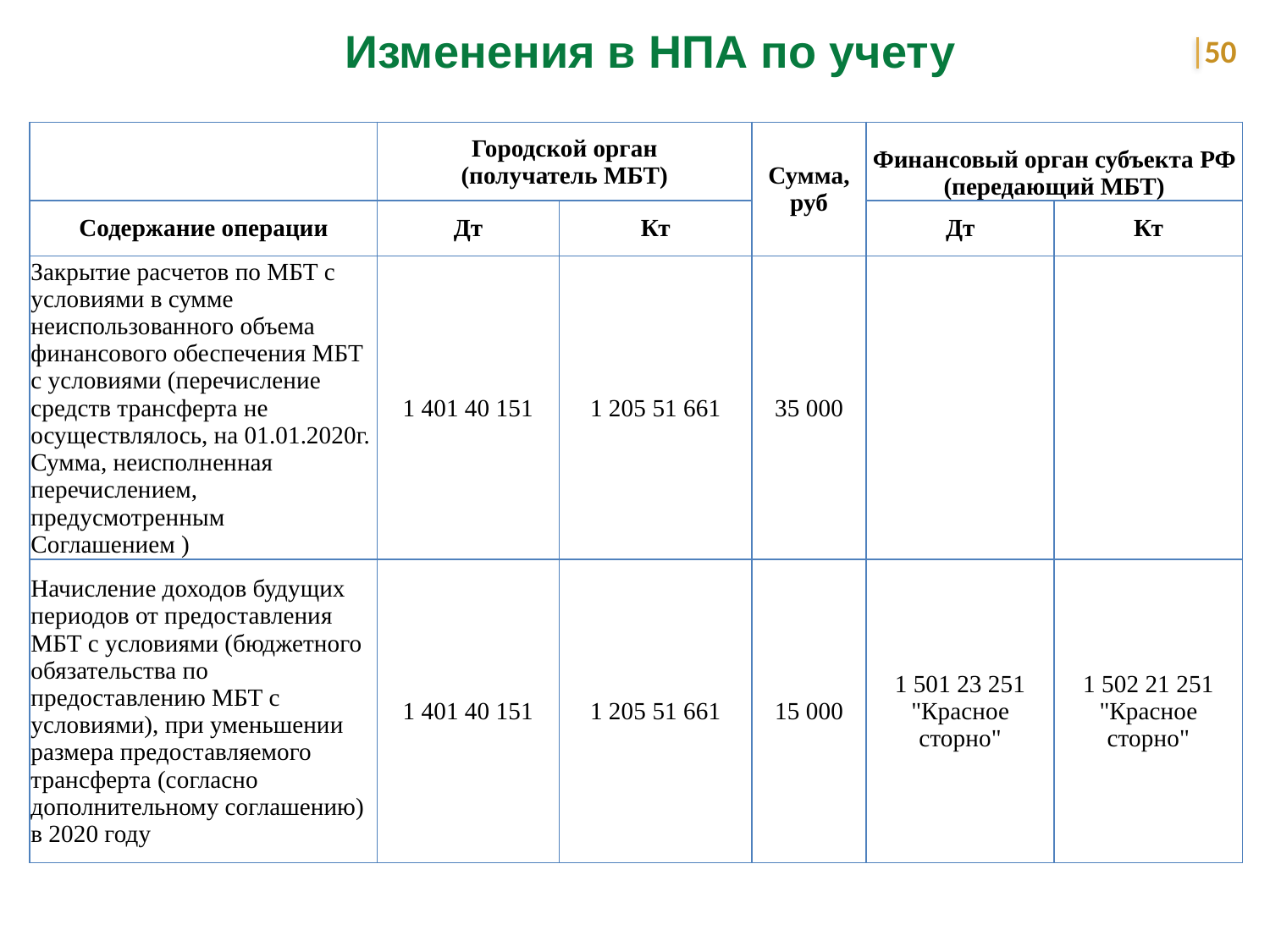

Изменения в НПА по учету
50
|  | Городской орган (получатель МБТ) |  | Сумма, руб | Финансовый орган субъекта РФ (передающий МБТ) |  |
| --- | --- | --- | --- | --- | --- |
| Содержание операции | Дт | Кт |  | Дт | Кт |
| Закрытие расчетов по МБТ с условиями в сумме неиспользованного объема финансового обеспечения МБТ с условиями (перечисление средств трансферта не осуществлялось, на 01.01.2020г. Сумма, неисполненная перечислением, предусмотренным Соглашением ) | 1 401 40 151 | 1 205 51 661 | 35 000 |  |  |
| Начисление доходов будущих периодов от предоставления МБТ с условиями (бюджетного обязательства по предоставлению МБТ с условиями), при уменьшении размера предоставляемого трансферта (согласно дополнительному соглашению) в 2020 году | 1 401 40 151 | 1 205 51 661 | 15 000 | 1 501 23 251 "Красное сторно" | 1 502 21 251 "Красное сторно" |